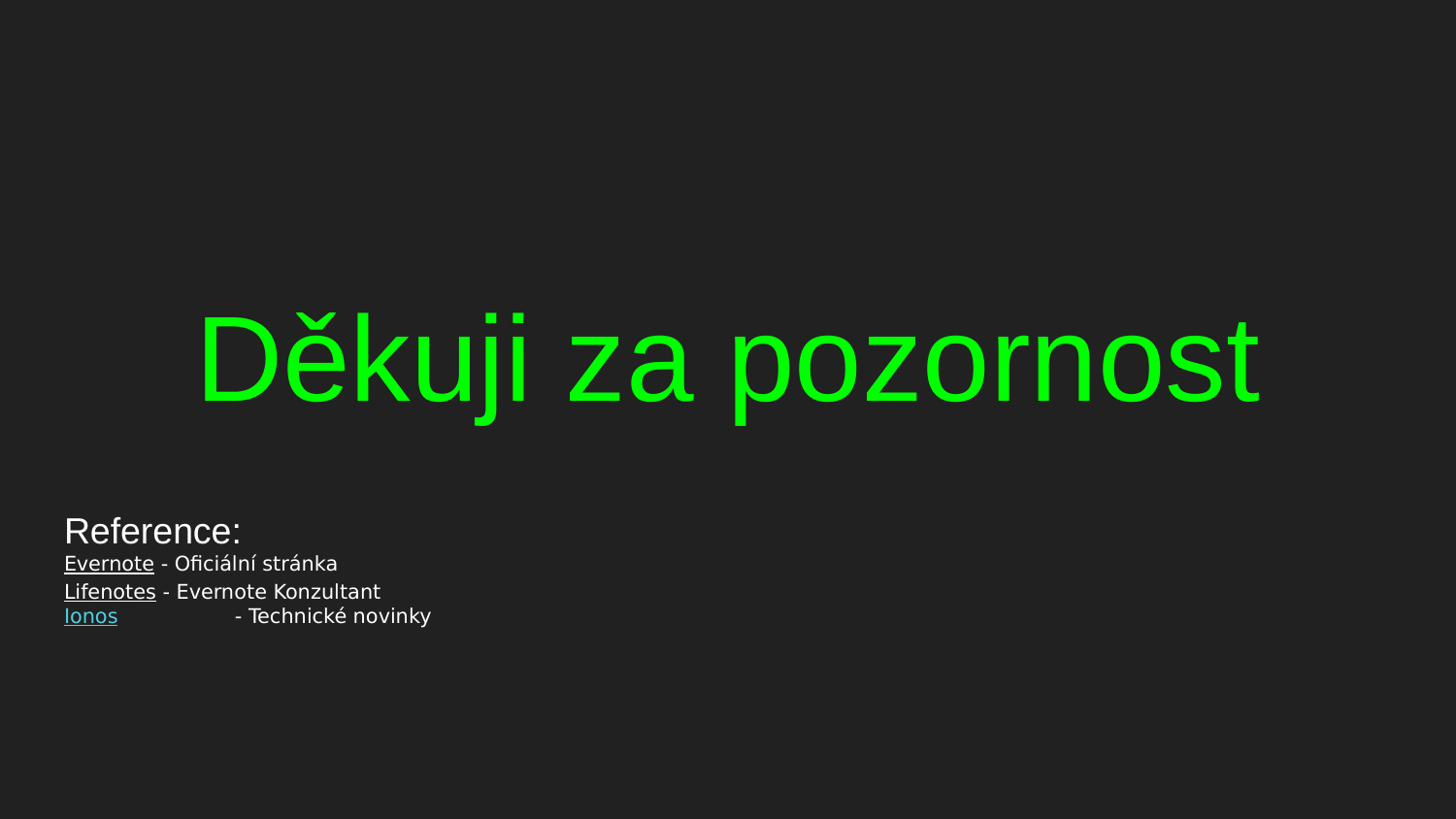

# Děkuji za pozornost

Reference:
Evernote - Oficiální stránka
Lifenotes - Evernote Konzultant
Ionos 	    - Technické novinky